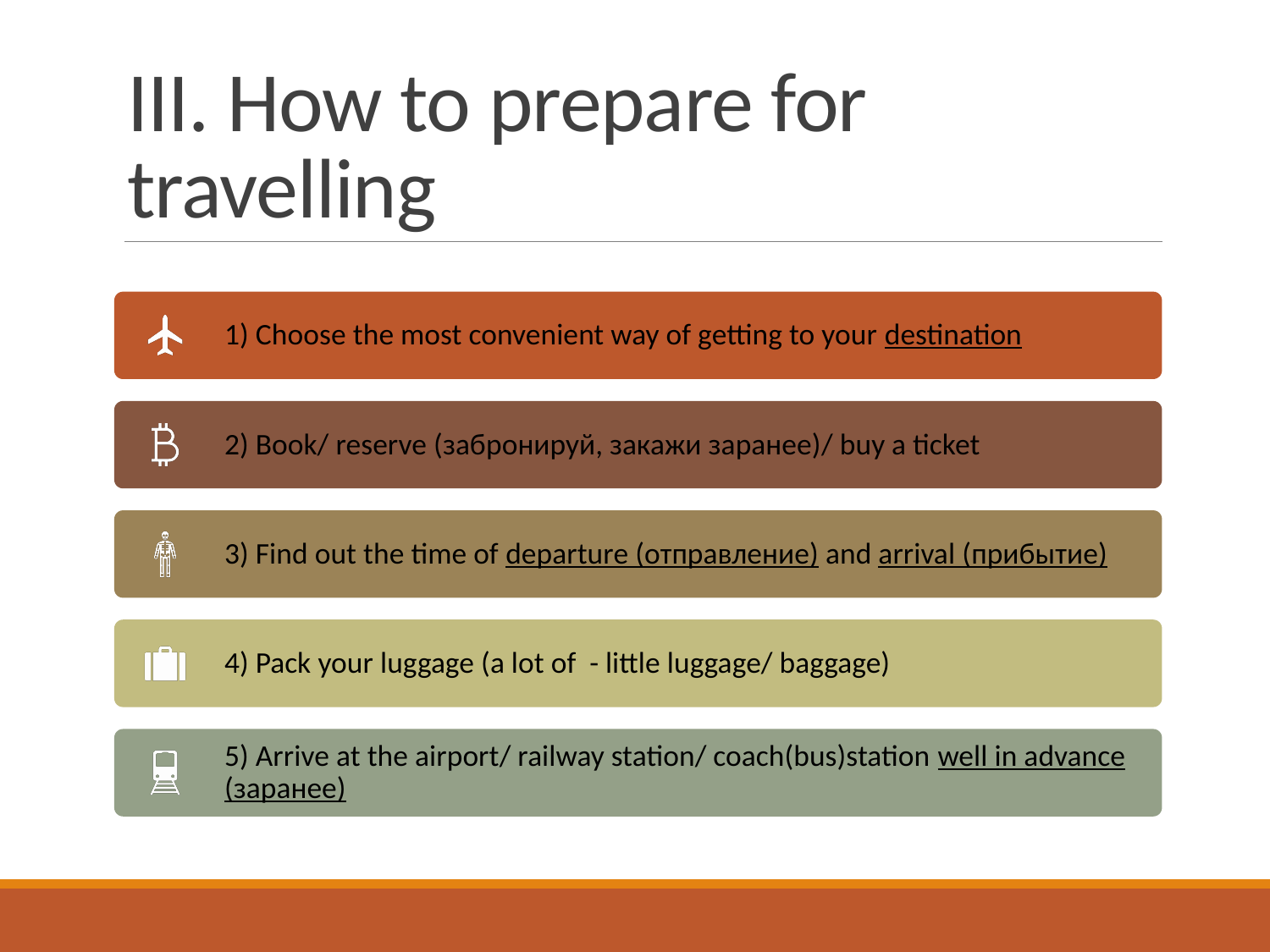

# III. How to prepare for travelling
1) Choose the most convenient way of getting to your destination
2) Book/ reserve (забронируй, закажи заранее)/ buy a ticket
3) Find out the time of departure (отправление) and arrival (прибытие)
4) Pack your luggage (a lot of  - little luggage/ baggage)
5) Arrive at the airport/ railway station/ coach(bus)station well in advance (заранее)